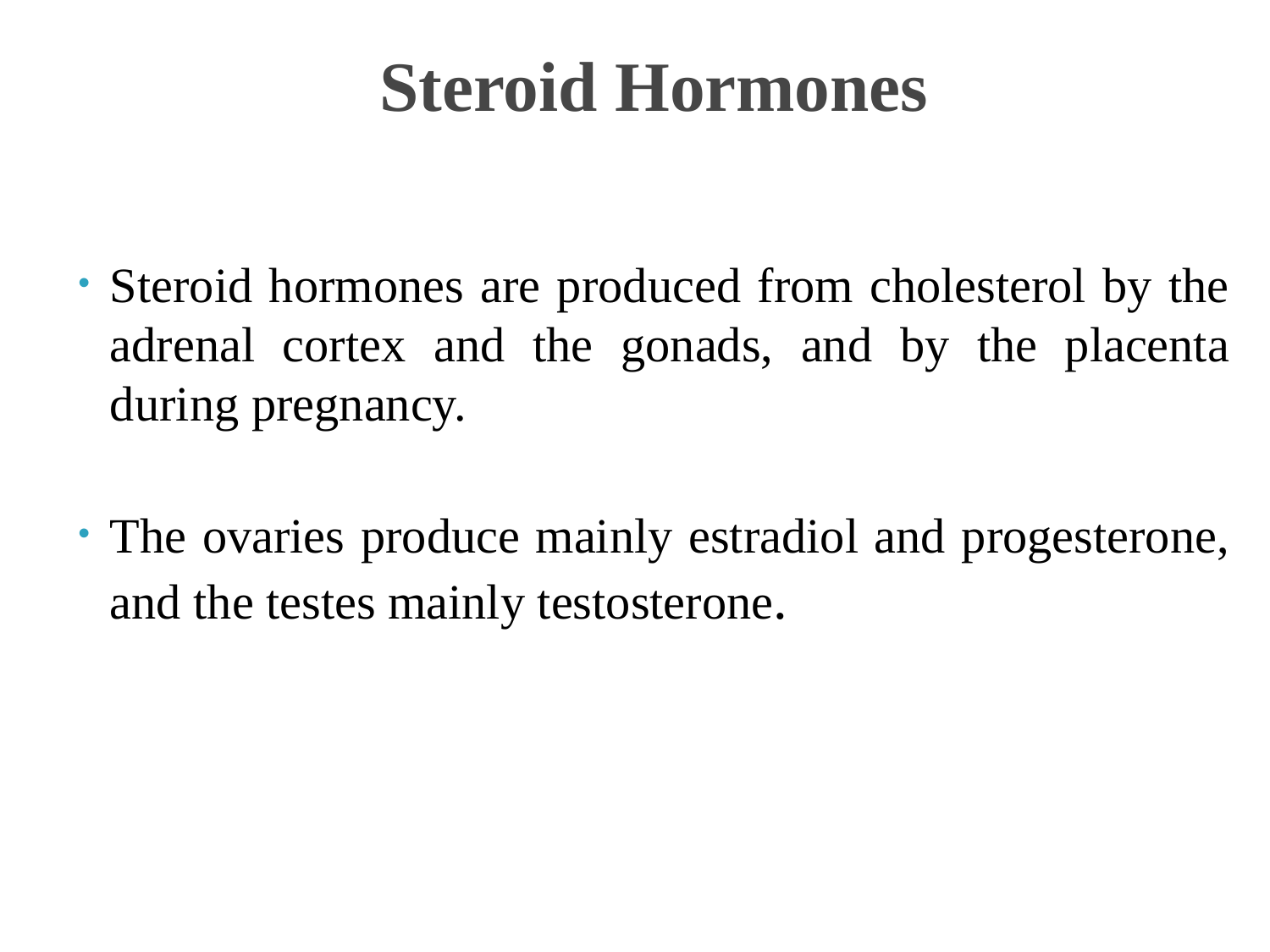

# Steroid Hormones
Steroid hormones are produced from cholesterol by the adrenal cortex and the gonads, and by the placenta during pregnancy.

The ovaries produce mainly estradiol and progesterone, and the testes mainly testosterone.